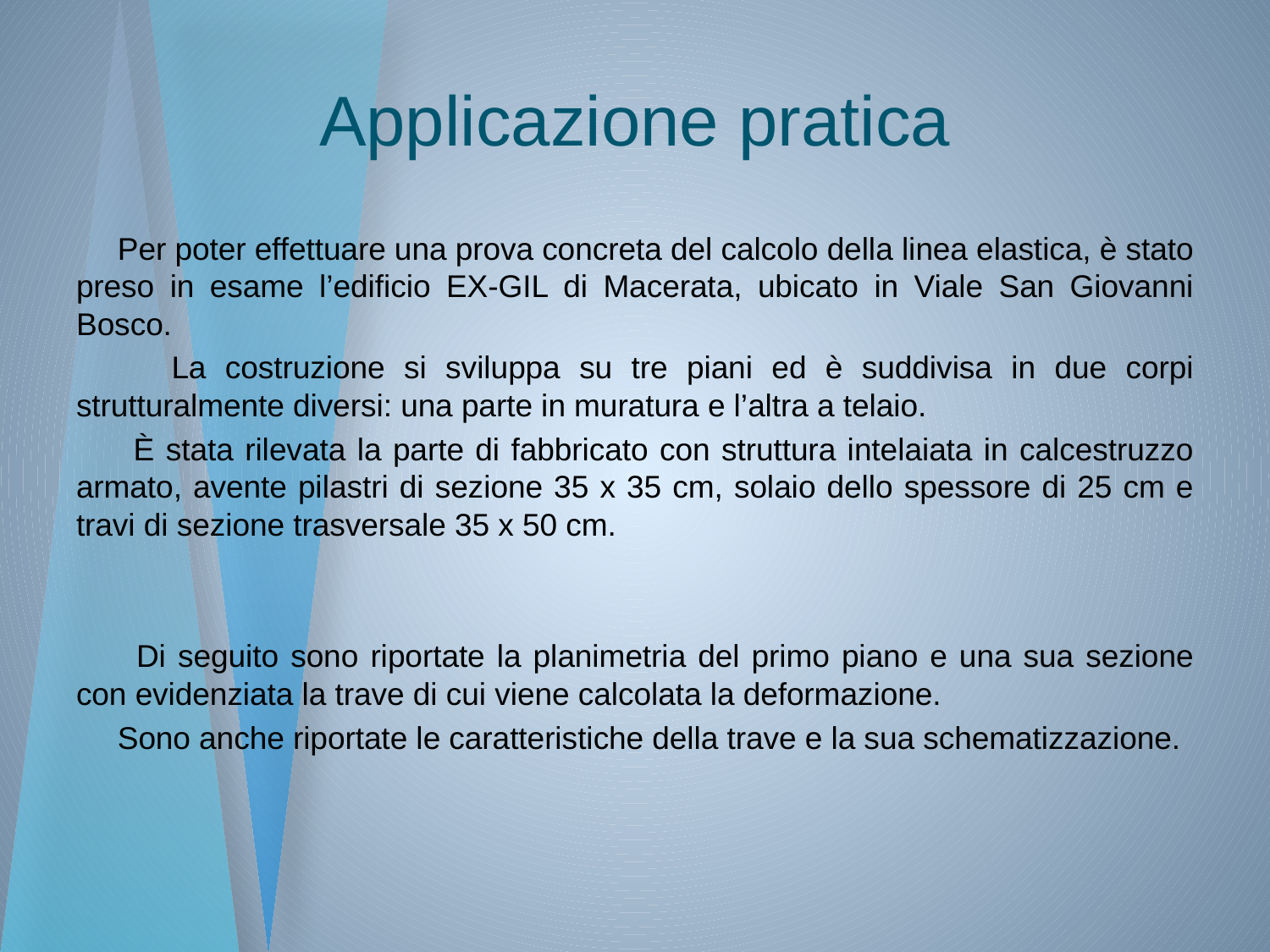

# Applicazione pratica
     Per poter effettuare una prova concreta del calcolo della linea elastica, è stato preso in esame l’edificio EX-GIL di Macerata, ubicato in Viale San Giovanni Bosco.
     La costruzione si sviluppa su tre piani ed è suddivisa in due corpi strutturalmente diversi: una parte in muratura e l’altra a telaio.
     È stata rilevata la parte di fabbricato con struttura intelaiata in calcestruzzo armato, avente pilastri di sezione 35 x 35 cm, solaio dello spessore di 25 cm e travi di sezione trasversale 35 x 50 cm.

     Di seguito sono riportate la planimetria del primo piano e una sua sezione con evidenziata la trave di cui viene calcolata la deformazione.
     Sono anche riportate le caratteristiche della trave e la sua schematizzazione.